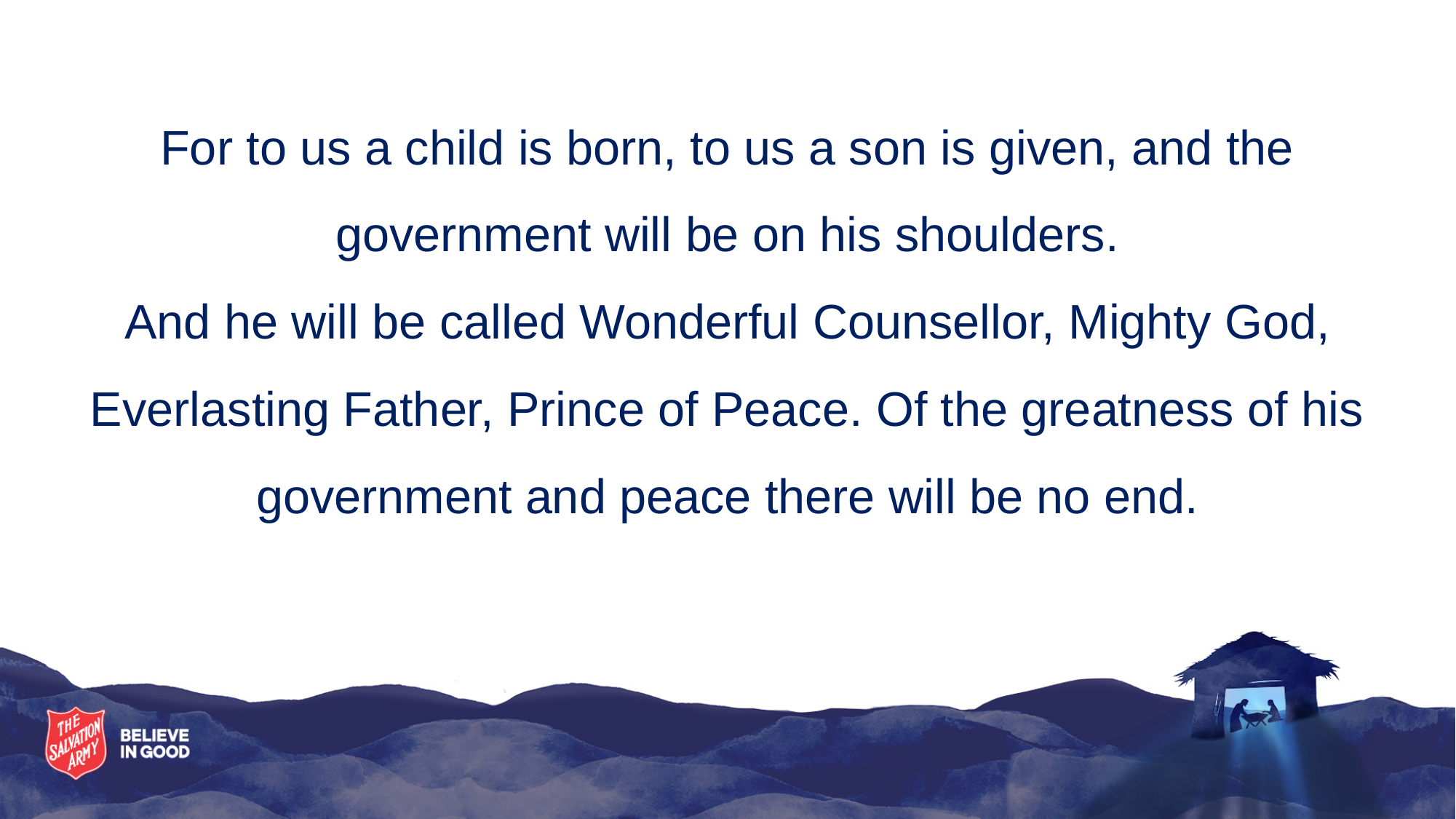

# For to us a child is born, to us a son is given, and the government will be on his shoulders. And he will be called Wonderful Counsellor, Mighty God, Everlasting Father, Prince of Peace. Of the greatness of his government and peace there will be no end.